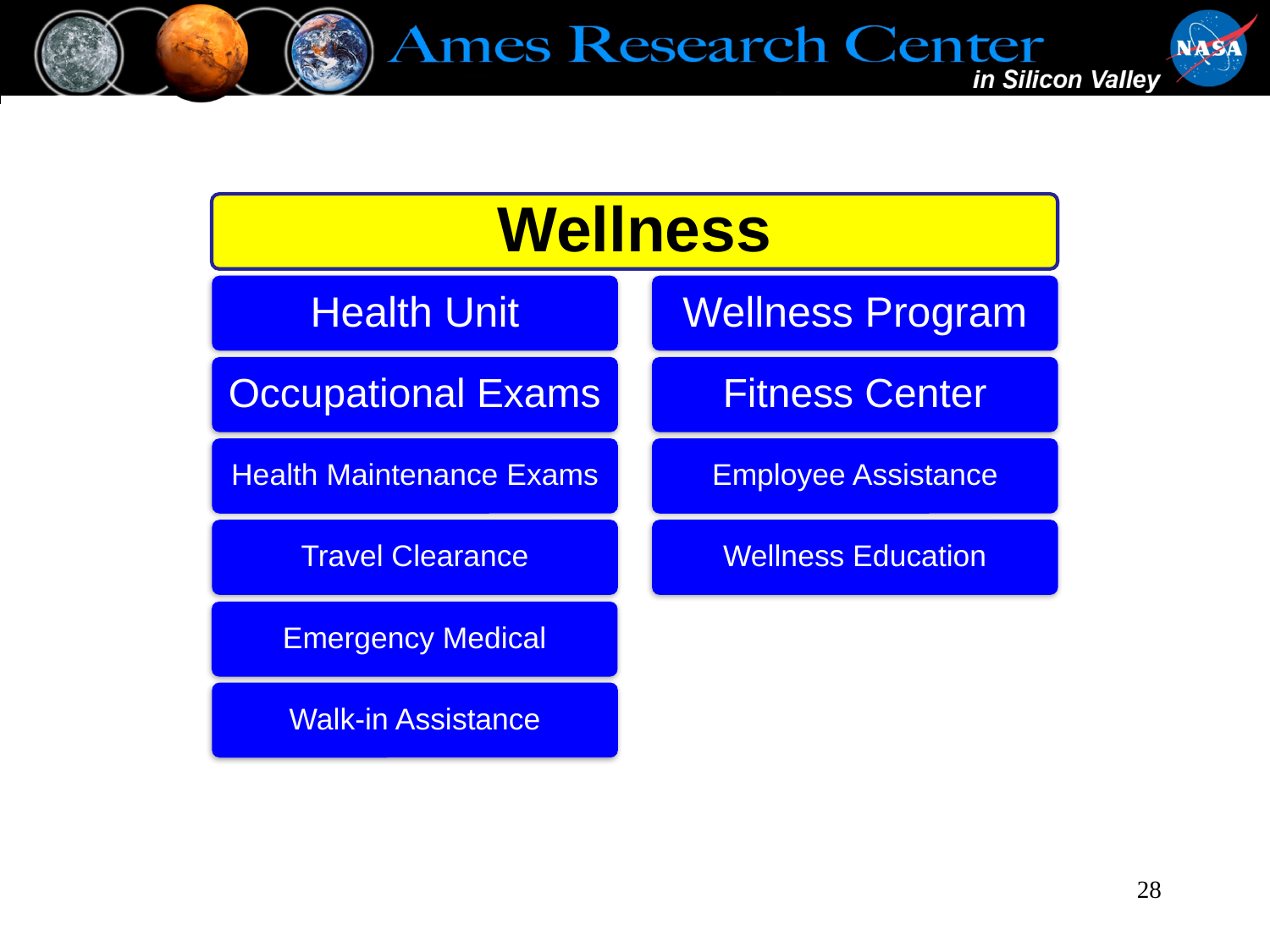

Wellness

Health Unit
Wellness Program

Occupational Exams
Fitness Center

Health Maintenance Exams
Employee Assistance

Travel Clearance
Wellness Education

Emergency Medical

Walk-in Assistance
28